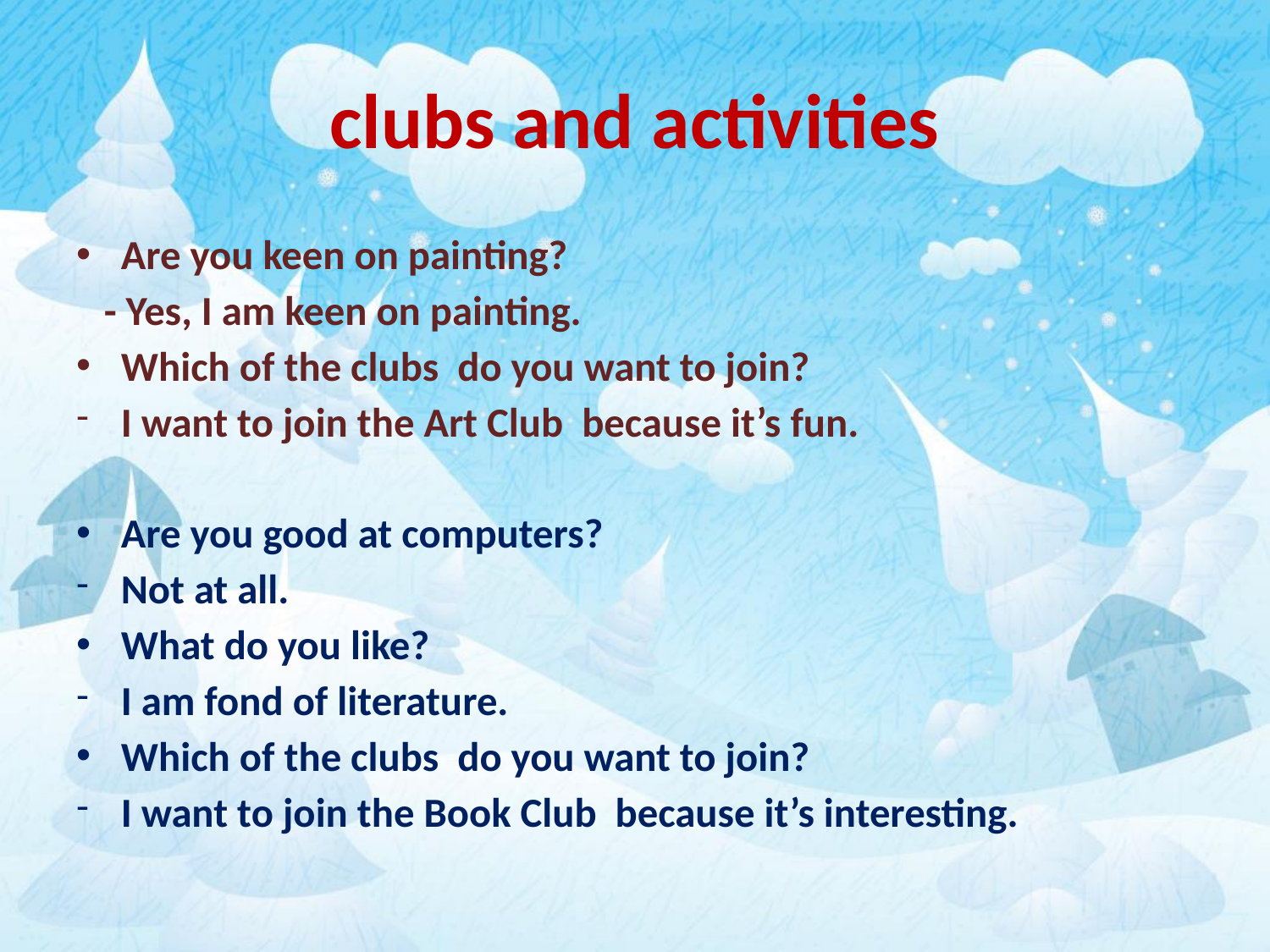

# clubs and activities
Are you keen on painting?
   - Yes, I am keen on painting.
Which of the clubs  do you want to join?
I want to join the Art Club  because it’s fun.

Are you good at computers?
Not at all.
What do you like?
I am fond of literature.
Which of the clubs  do you want to join?
I want to join the Book Club  because it’s interesting.